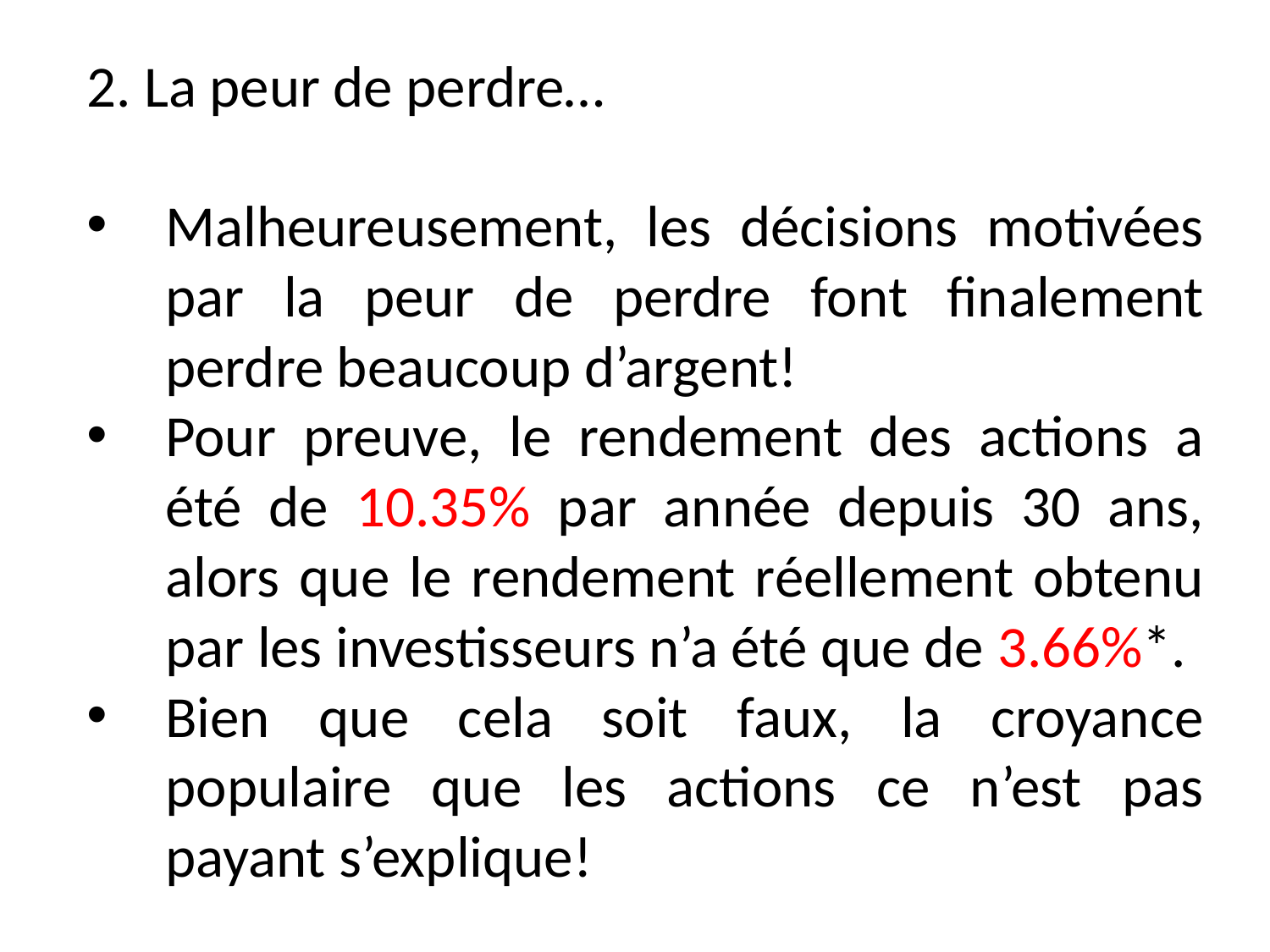

2. La peur de perdre…

Malheureusement, les décisions motivées par la peur de perdre font finalement perdre beaucoup d’argent!
Pour preuve, le rendement des actions a été de 10.35% par année depuis 30 ans, alors que le rendement réellement obtenu par les investisseurs n’a été que de 3.66%*.
Bien que cela soit faux, la croyance populaire que les actions ce n’est pas payant s’explique!